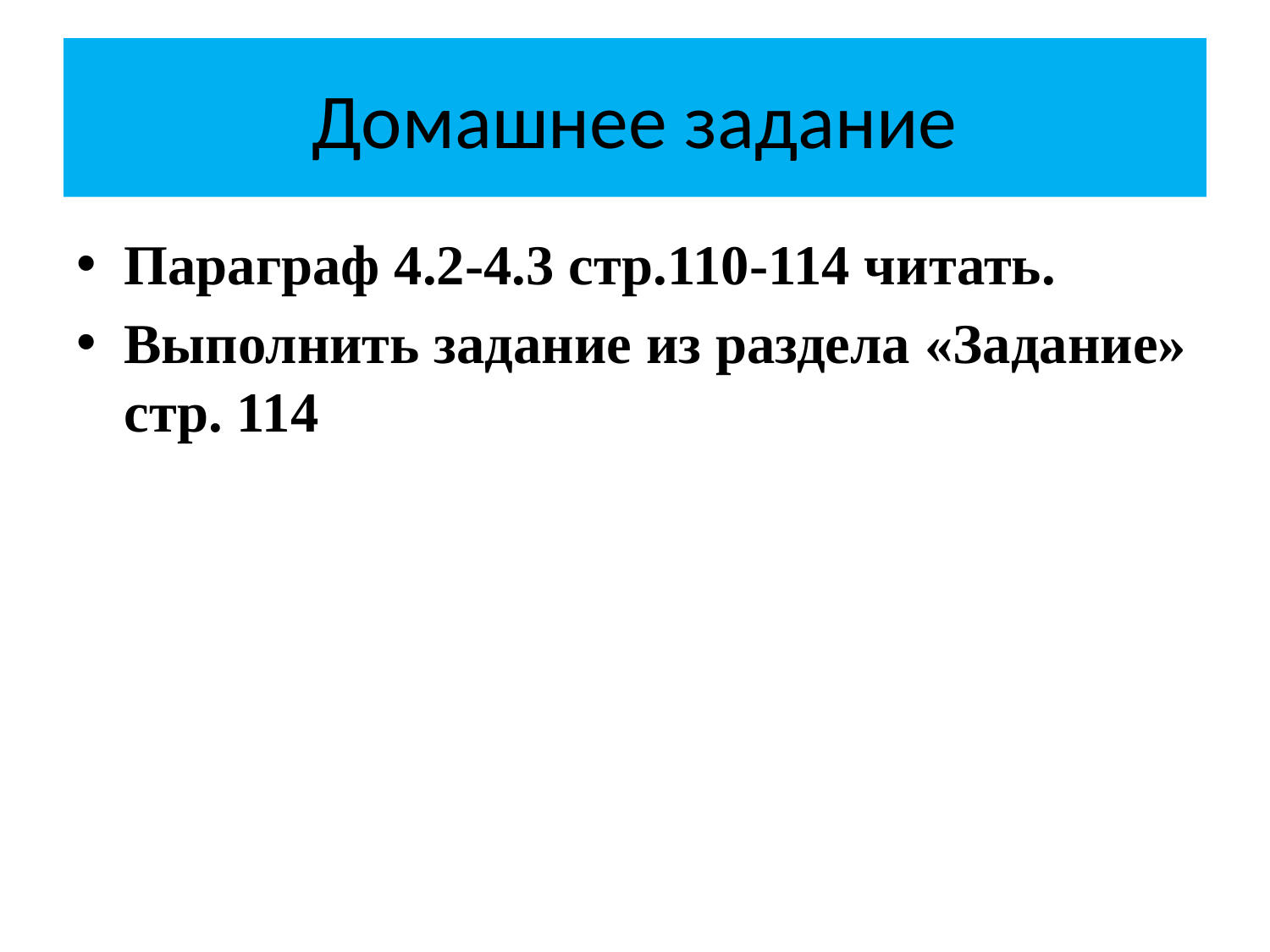

# Домашнее задание
Параграф 4.2-4.3 стр.110-114 читать.
Выполнить задание из раздела «Задание» стр. 114